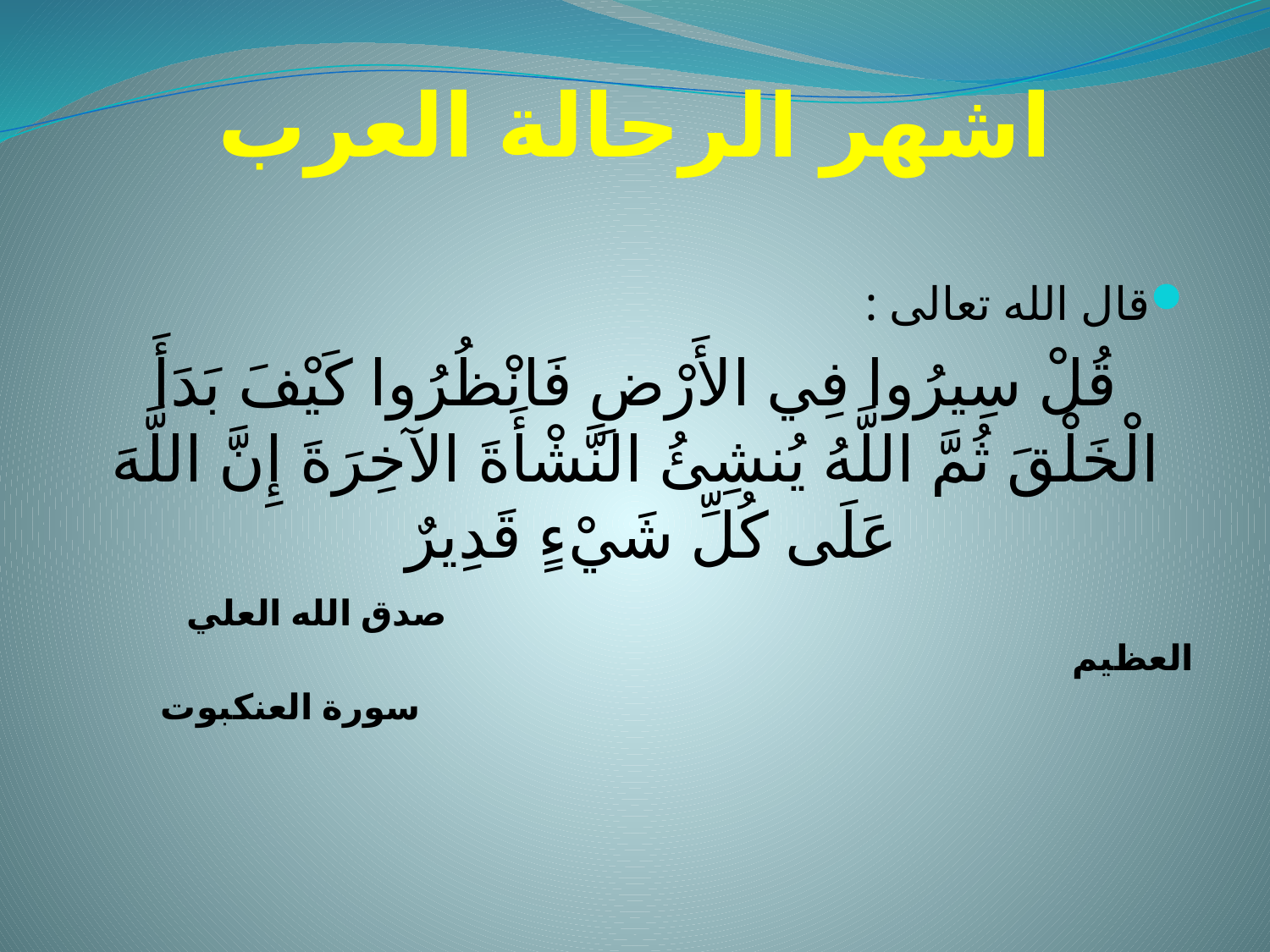

# اشهر الرحالة العرب
قال الله تعالى :
قُلْ سِيرُوا فِي الأَرْضِ فَانْظُرُوا كَيْفَ بَدَأَ الْخَلْقَ ثُمَّ اللَّهُ يُنشِئُ النَّشْأَةَ الآخِرَةَ إِنَّ اللَّهَ عَلَى كُلِّ شَيْءٍ قَدِيرٌ
                                                               صدق الله العلي العظيم
                                                                                     سورة العنكبوت